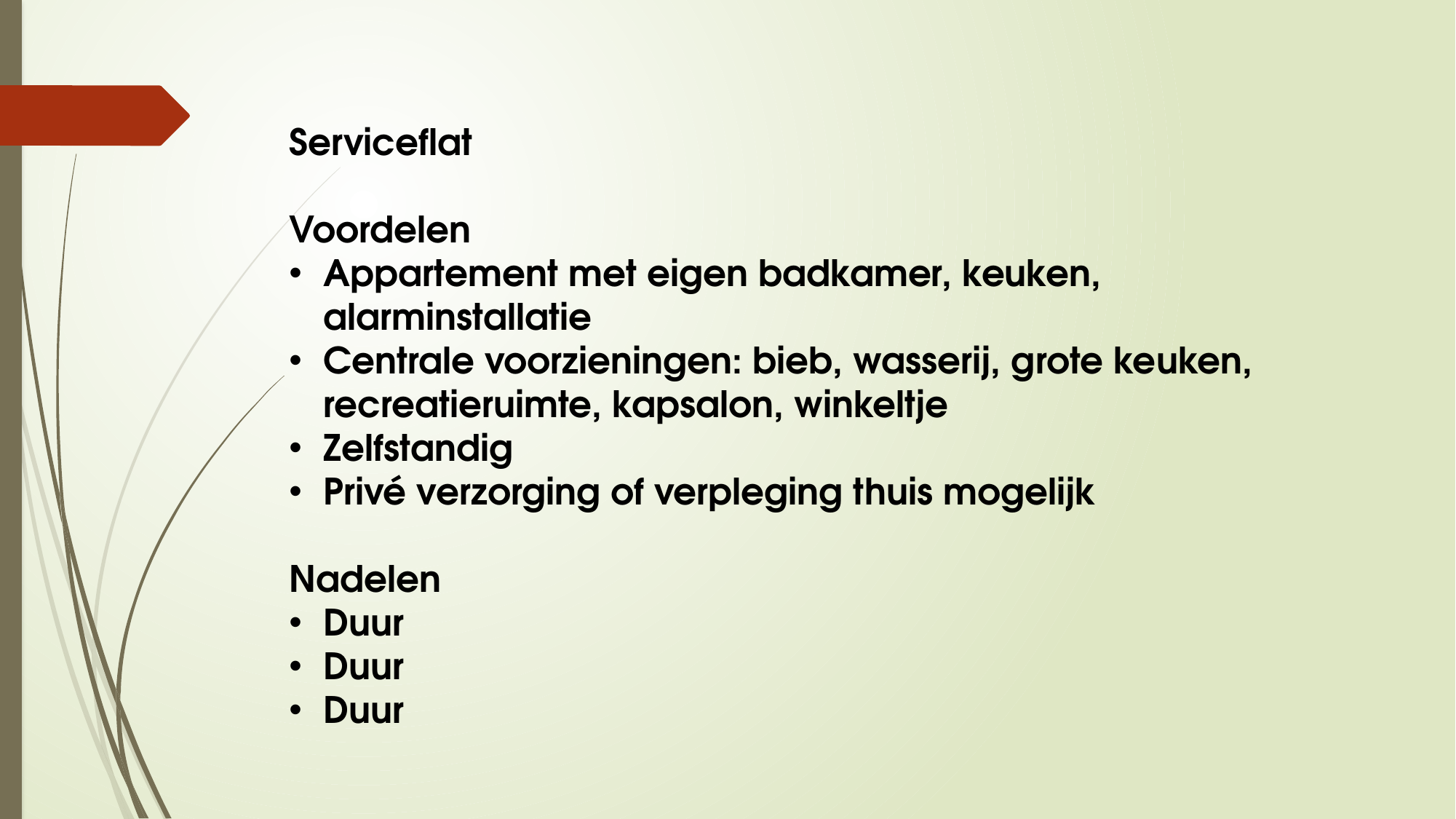

Serviceflat

Voordelen
Appartement met eigen badkamer, keuken, alarminstallatie
Centrale voorzieningen: bieb, wasserij, grote keuken, recreatieruimte, kapsalon, winkeltje
Zelfstandig
Privé verzorging of verpleging thuis mogelijk

Nadelen
Duur
Duur
Duur